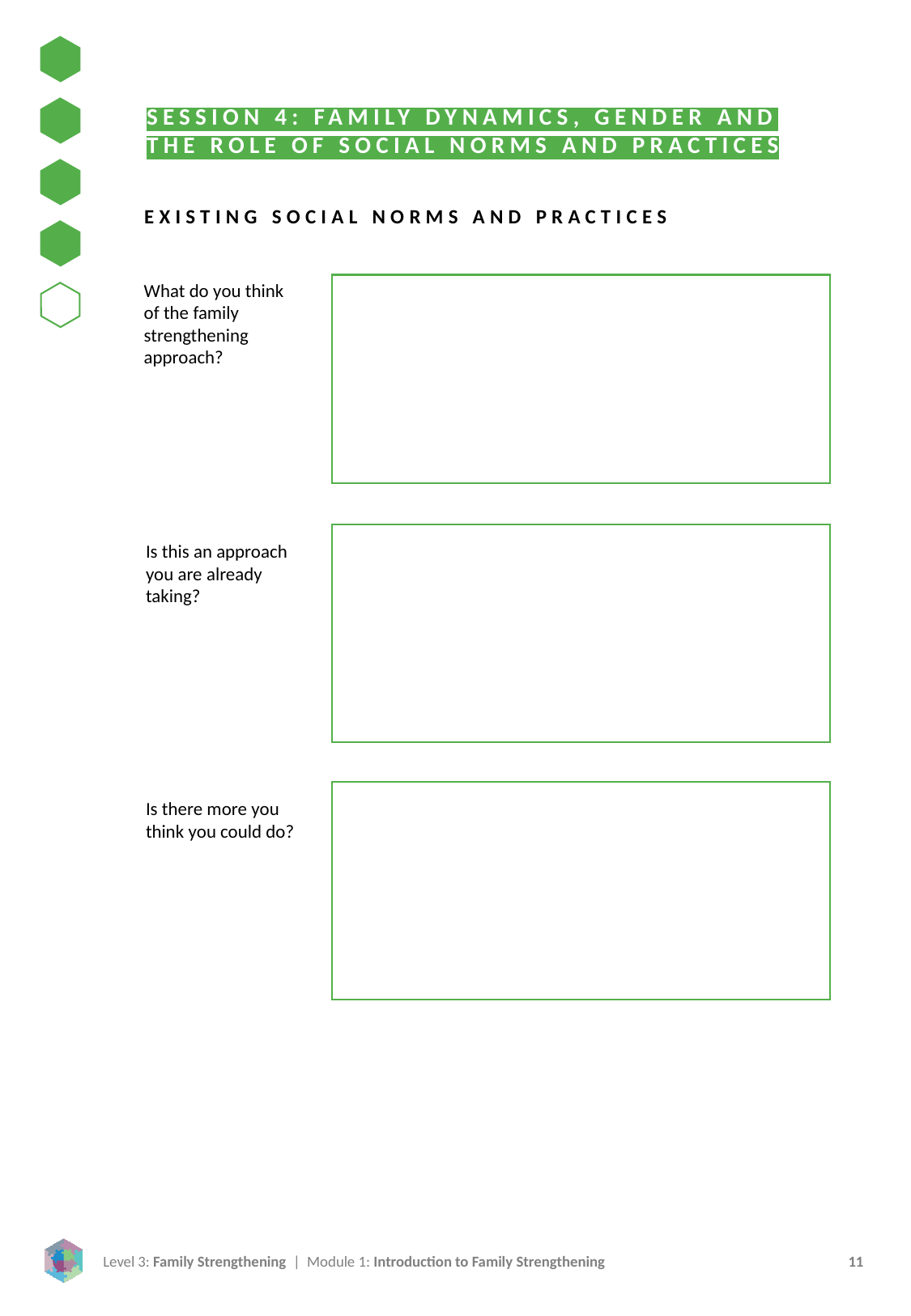

SESSION 4: FAMILY DYNAMICS, GENDER AND THE ROLE OF SOCIAL NORMS AND PRACTICES

EXISTING SOCIAL NORMS AND PRACTICES

What do you think of the family strengthening approach?

Is this an approach you are already taking?

Is there more you think you could do?